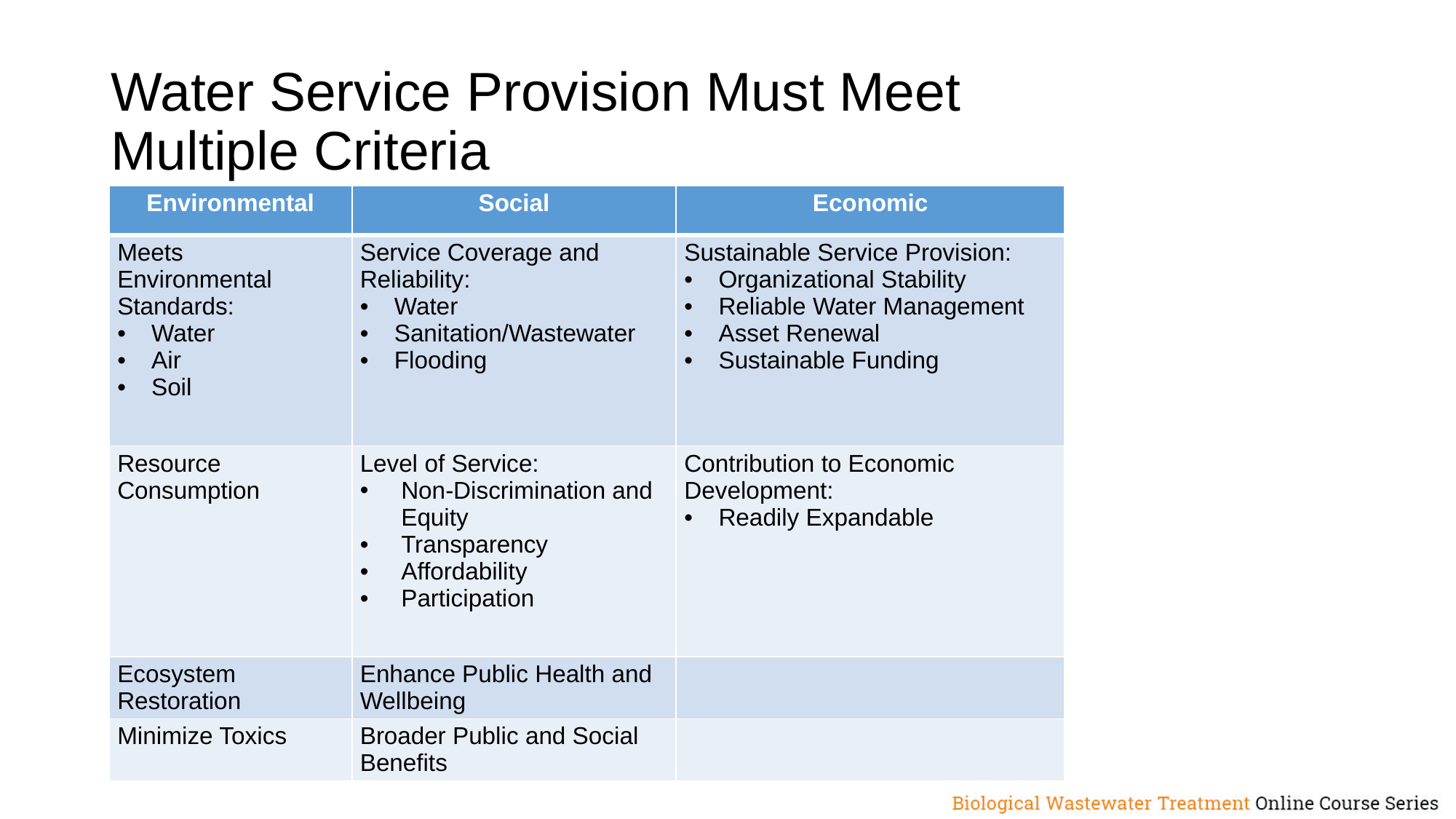

# Water Service Provision Must Meet Multiple Criteria
| Environmental | Social | Economic |
| --- | --- | --- |
| Meets Environmental Standards: Water Air Soil | Service Coverage and Reliability: Water Sanitation/Wastewater Flooding | Sustainable Service Provision: Organizational Stability Reliable Water Management Asset Renewal Sustainable Funding |
| Resource Consumption | Level of Service: Non-Discrimination and Equity Transparency Affordability Participation | Contribution to Economic Development: Readily Expandable |
| Ecosystem Restoration | Enhance Public Health and Wellbeing |  |
| Minimize Toxics | Broader Public and Social Benefits |  |